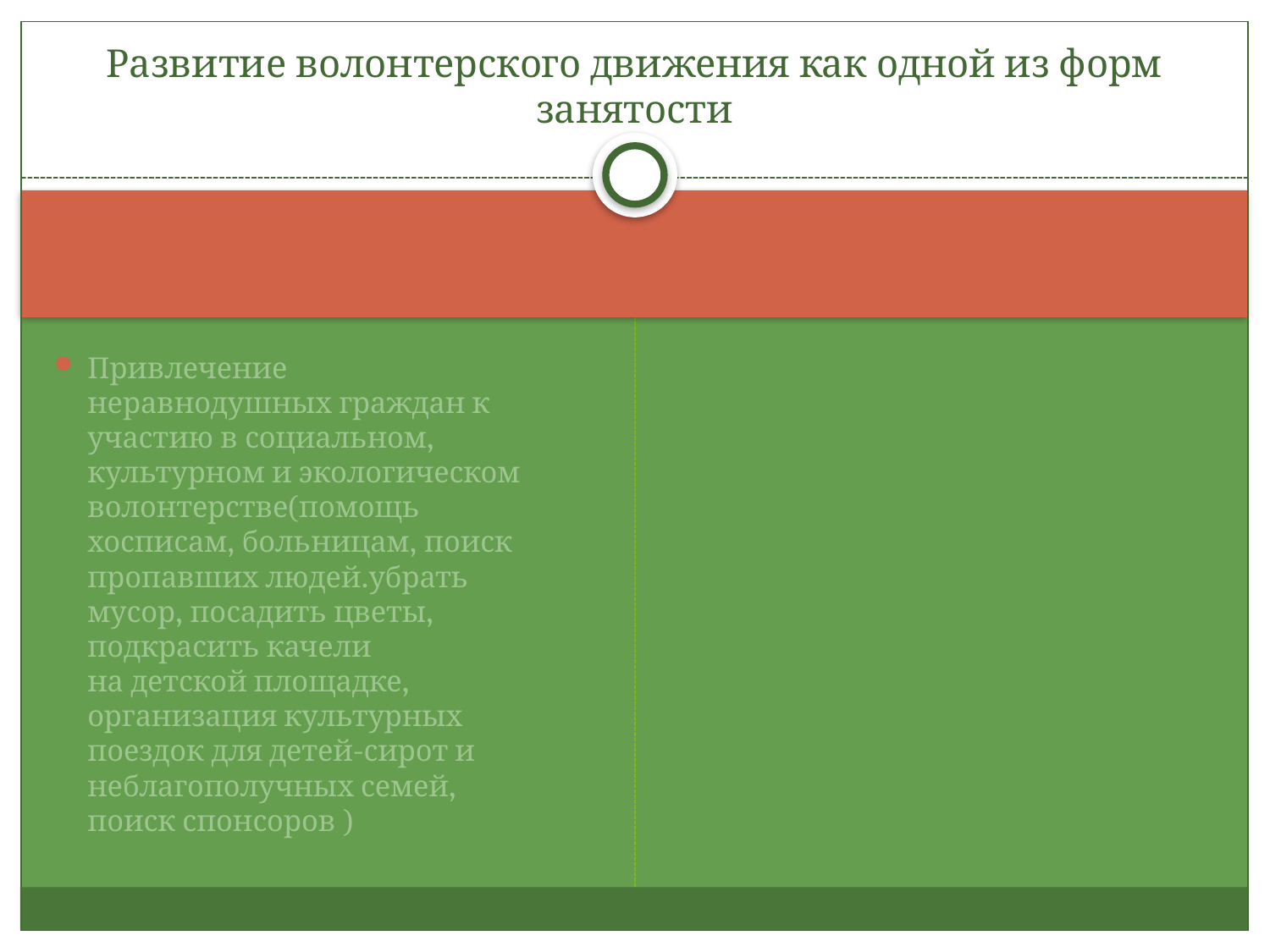

# Развитие волонтерского движения как одной из форм занятости

Привлечение неравнодушных граждан к участию в социальном, культурном и экологическом волонтерстве(помощь хосписам, больницам, поиск пропавших людей.убрать мусор, посадить цветы, подкрасить качели на детской площадке, организация культурных поездок для детей-сирот и неблагополучных семей, поиск спонсоров )